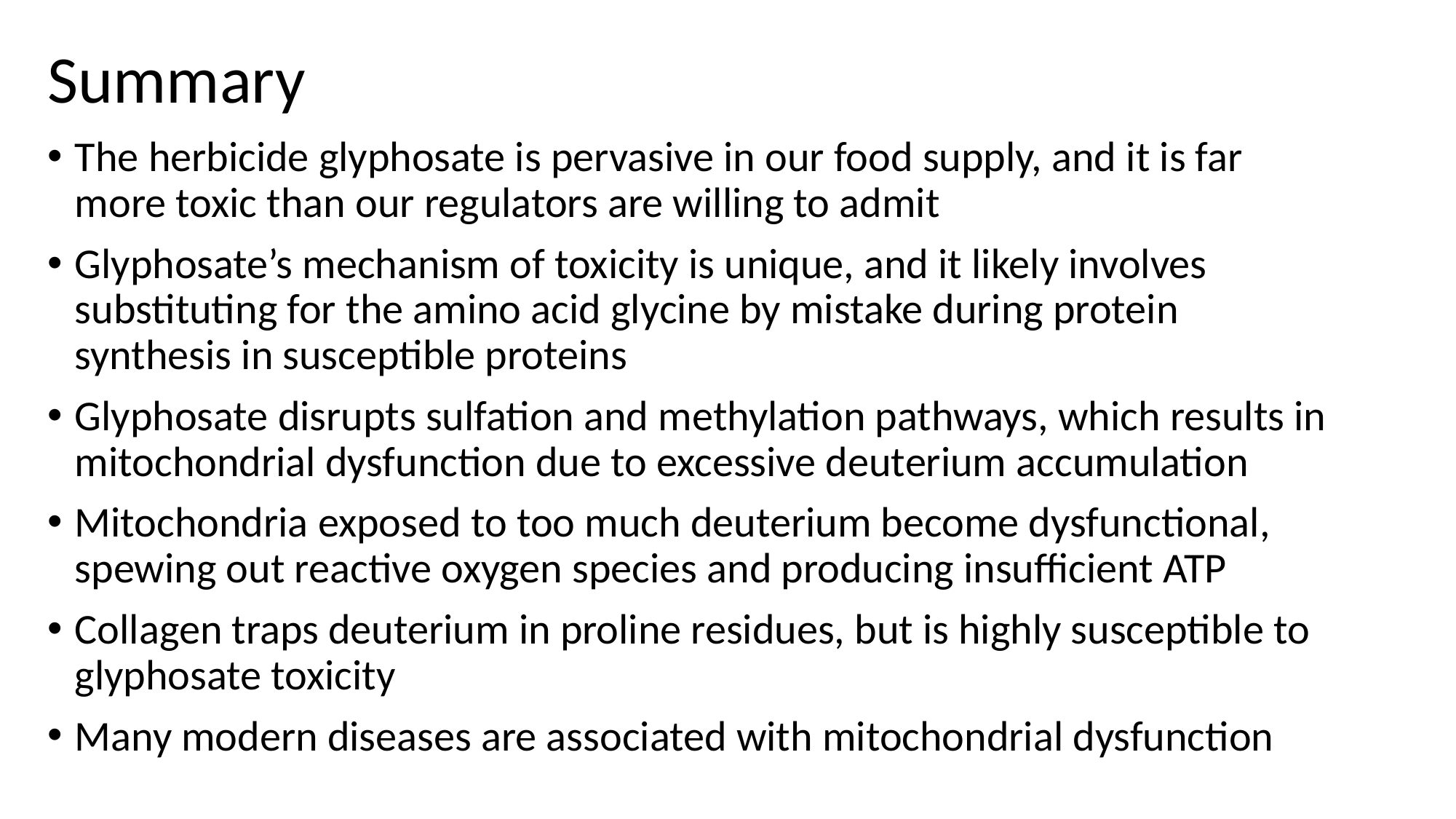

# Summary
The herbicide glyphosate is pervasive in our food supply, and it is far more toxic than our regulators are willing to admit
Glyphosate’s mechanism of toxicity is unique, and it likely involves substituting for the amino acid glycine by mistake during protein synthesis in susceptible proteins
Glyphosate disrupts sulfation and methylation pathways, which results in mitochondrial dysfunction due to excessive deuterium accumulation
Mitochondria exposed to too much deuterium become dysfunctional, spewing out reactive oxygen species and producing insufficient ATP
Collagen traps deuterium in proline residues, but is highly susceptible to glyphosate toxicity
Many modern diseases are associated with mitochondrial dysfunction